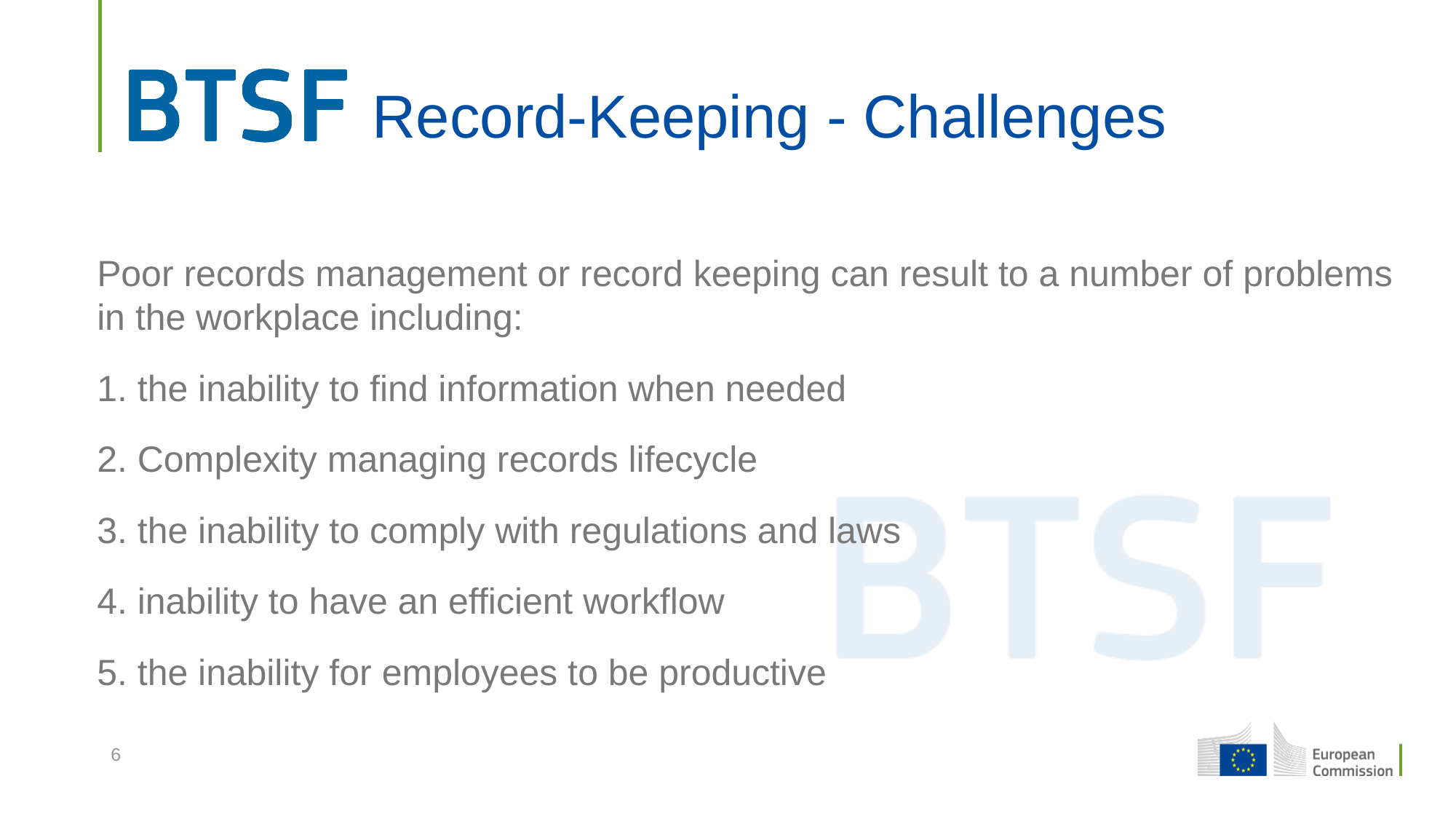

# Record-Keeping - Challenges
Poor records management or record keeping can result to a number of problems in the workplace including:
1. the inability to find information when needed
2. Complexity managing records lifecycle
3. the inability to comply with regulations and laws
4. inability to have an efficient workflow
5. the inability for employees to be productive

6